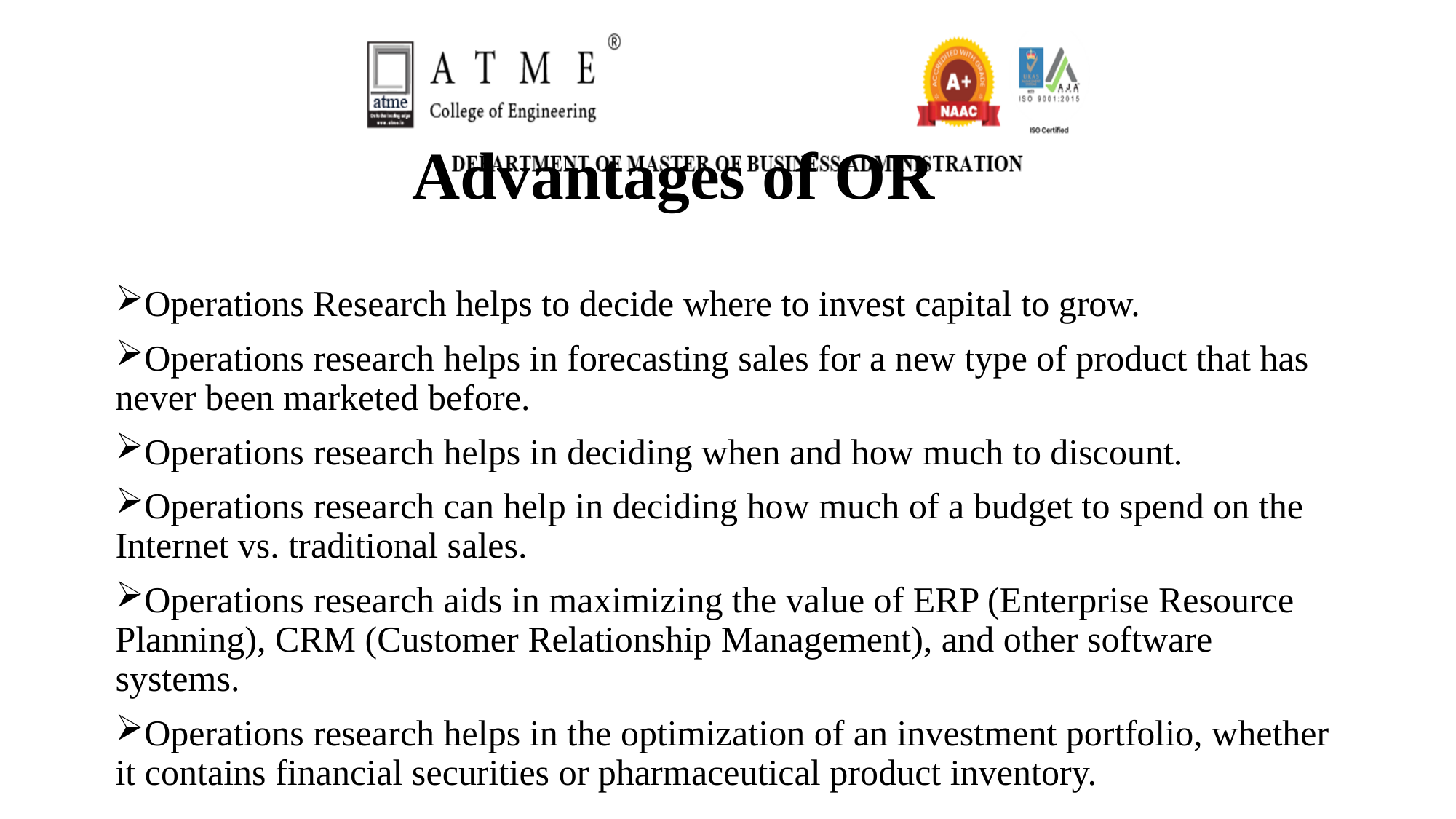

# Advantages of OR
Operations Research helps to decide where to invest capital to grow.
Operations research helps in forecasting sales for a new type of product that has never been marketed before.
Operations research helps in deciding when and how much to discount.
Operations research can help in deciding how much of a budget to spend on the Internet vs. traditional sales.
Operations research aids in maximizing the value of ERP (Enterprise Resource Planning), CRM (Customer Relationship Management), and other software systems.
Operations research helps in the optimization of an investment portfolio, whether it contains financial securities or pharmaceutical product inventory.